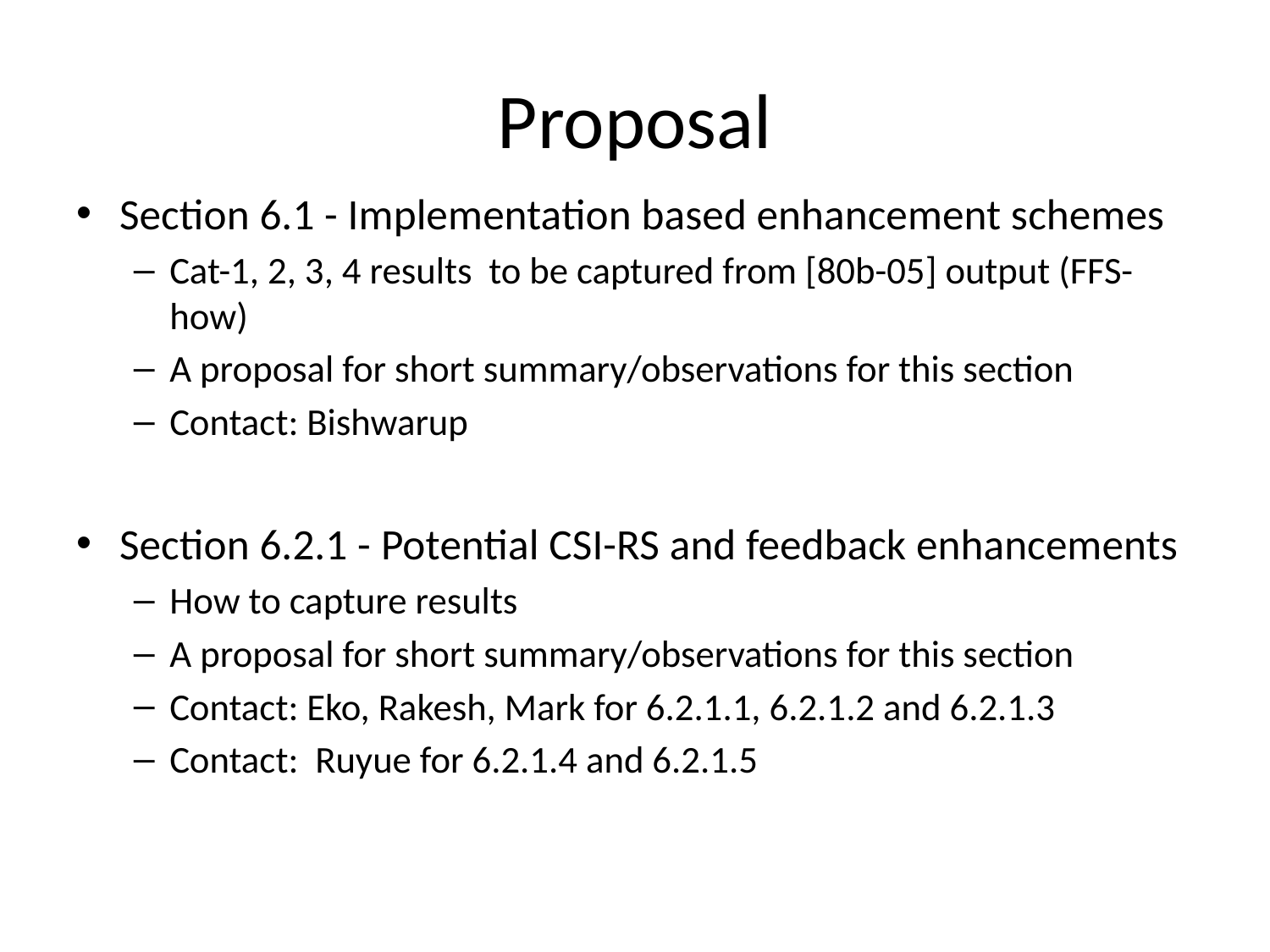

# Proposal
Section 6.1 - Implementation based enhancement schemes
Cat-1, 2, 3, 4 results  to be captured from [80b-05] output (FFS-how)
A proposal for short summary/observations for this section
Contact: Bishwarup

Section 6.2.1 - Potential CSI-RS and feedback enhancements
How to capture results
A proposal for short summary/observations for this section
Contact: Eko, Rakesh, Mark for 6.2.1.1, 6.2.1.2 and 6.2.1.3
Contact:  Ruyue for 6.2.1.4 and 6.2.1.5